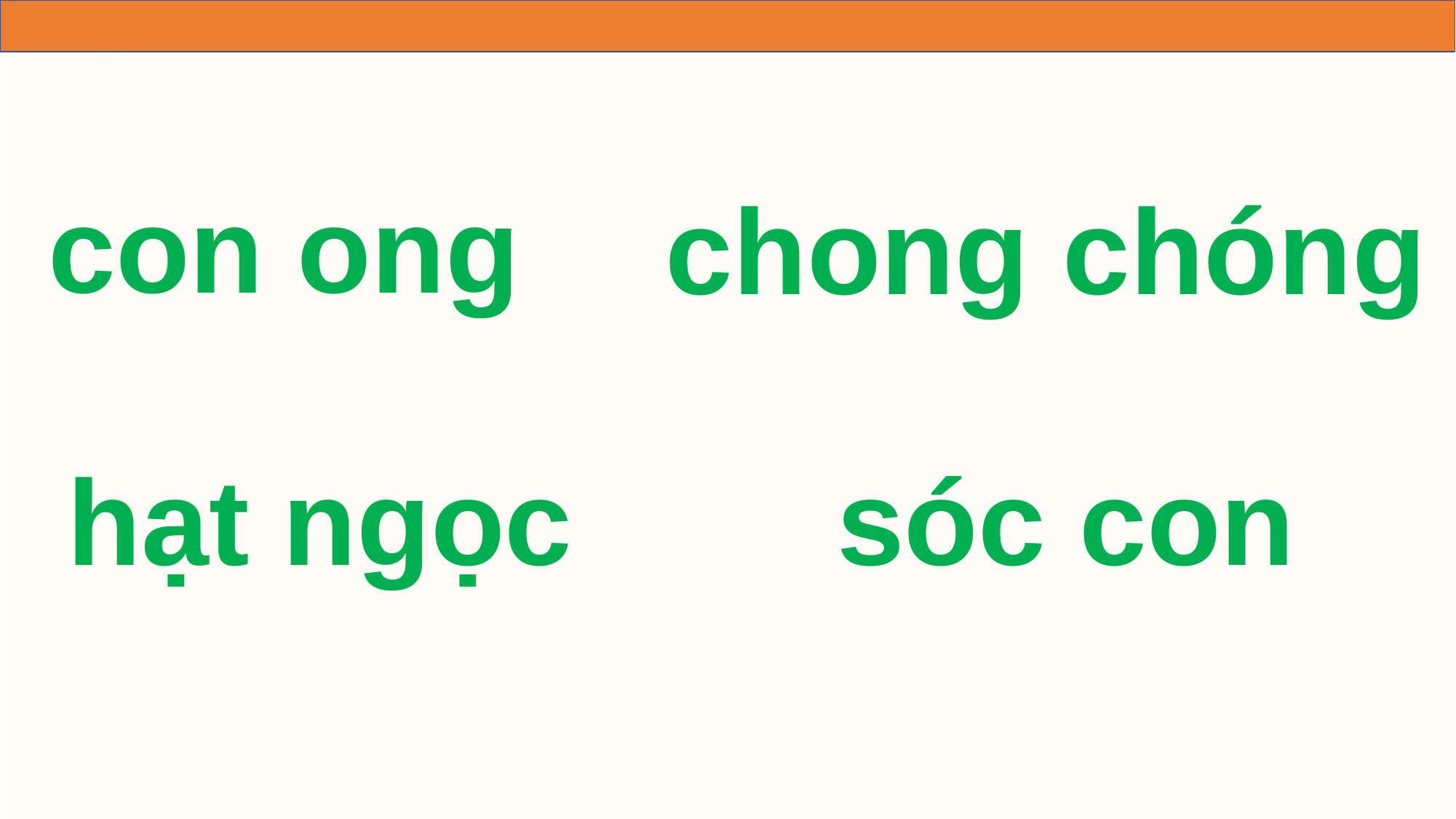

con ong
chong chóng
sóc con
hạt ngọc